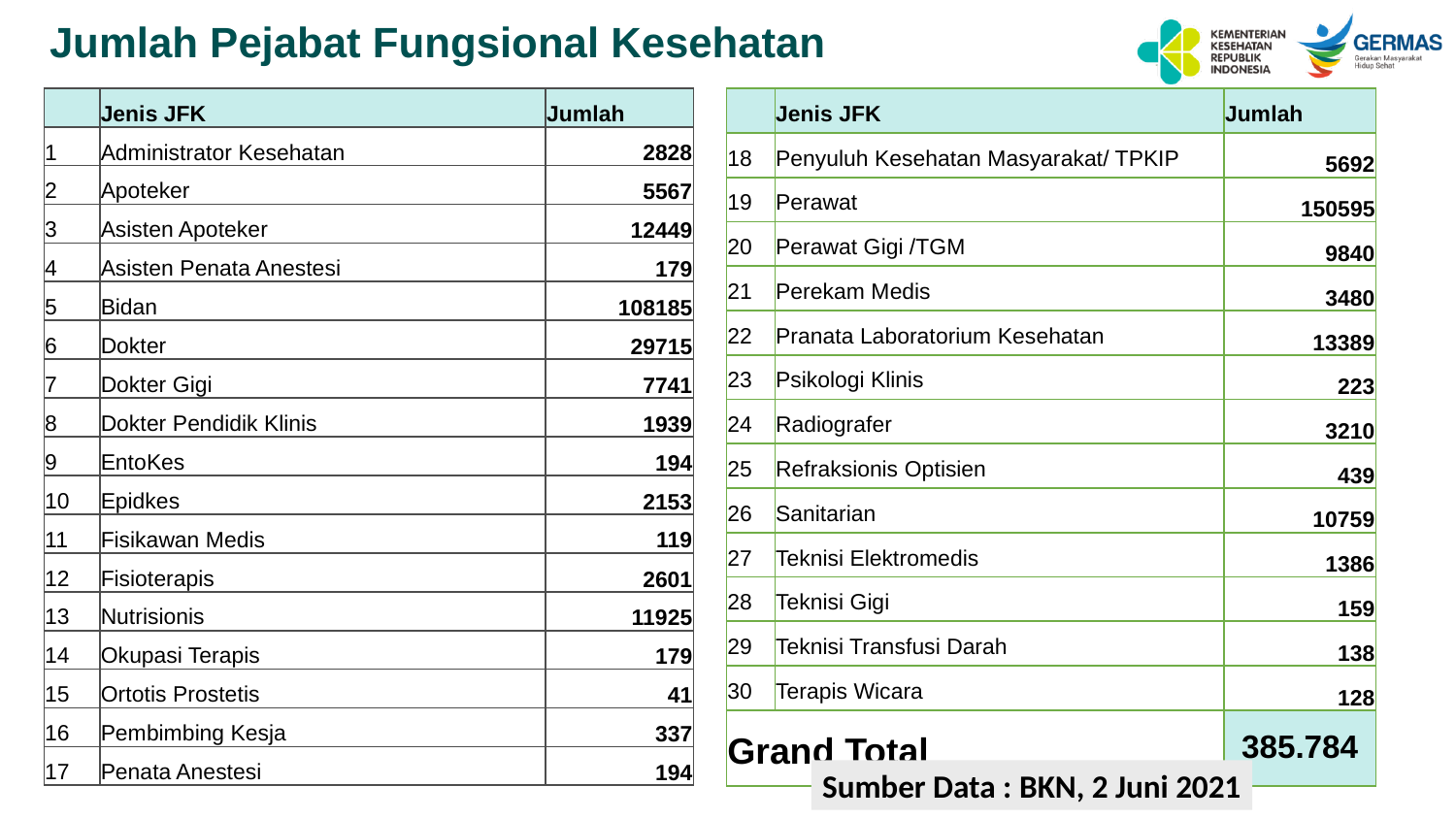

# Jumlah Pejabat Fungsional Kesehatan

|  | Jenis JFK | Jumlah |
| --- | --- | --- |
| 18 | Penyuluh Kesehatan Masyarakat/ TPKIP | 5692 |
| 19 | Perawat | 150595 |
| 20 | Perawat Gigi /TGM | 9840 |
| 21 | Perekam Medis | 3480 |
| 22 | Pranata Laboratorium Kesehatan | 13389 |
| 23 | Psikologi Klinis | 223 |
| 24 | Radiografer | 3210 |
| 25 | Refraksionis Optisien | 439 |
| 26 | Sanitarian | 10759 |
| 27 | Teknisi Elektromedis | 1386 |
| 28 | Teknisi Gigi | 159 |
| 29 | Teknisi Transfusi Darah | 138 |
| 30 | Terapis Wicara | 128 |
| Grand Total |  | 385.784 |
|  | Jenis JFK | Jumlah |
| --- | --- | --- |
| 1 | Administrator Kesehatan | 2828 |
| 2 | Apoteker | 5567 |
| 3 | Asisten Apoteker | 12449 |
| 4 | Asisten Penata Anestesi | 179 |
| 5 | Bidan | 108185 |
| 6 | Dokter | 29715 |
| 7 | Dokter Gigi | 7741 |
| 8 | Dokter Pendidik Klinis | 1939 |
| 9 | EntoKes | 194 |
| 10 | Epidkes | 2153 |
| 11 | Fisikawan Medis | 119 |
| 12 | Fisioterapis | 2601 |
| 13 | Nutrisionis | 11925 |
| 14 | Okupasi Terapis | 179 |
| 15 | Ortotis Prostetis | 41 |
| 16 | Pembimbing Kesja | 337 |
| 17 | Penata Anestesi | 194 |
Sumber Data : BKN, 2 Juni 2021